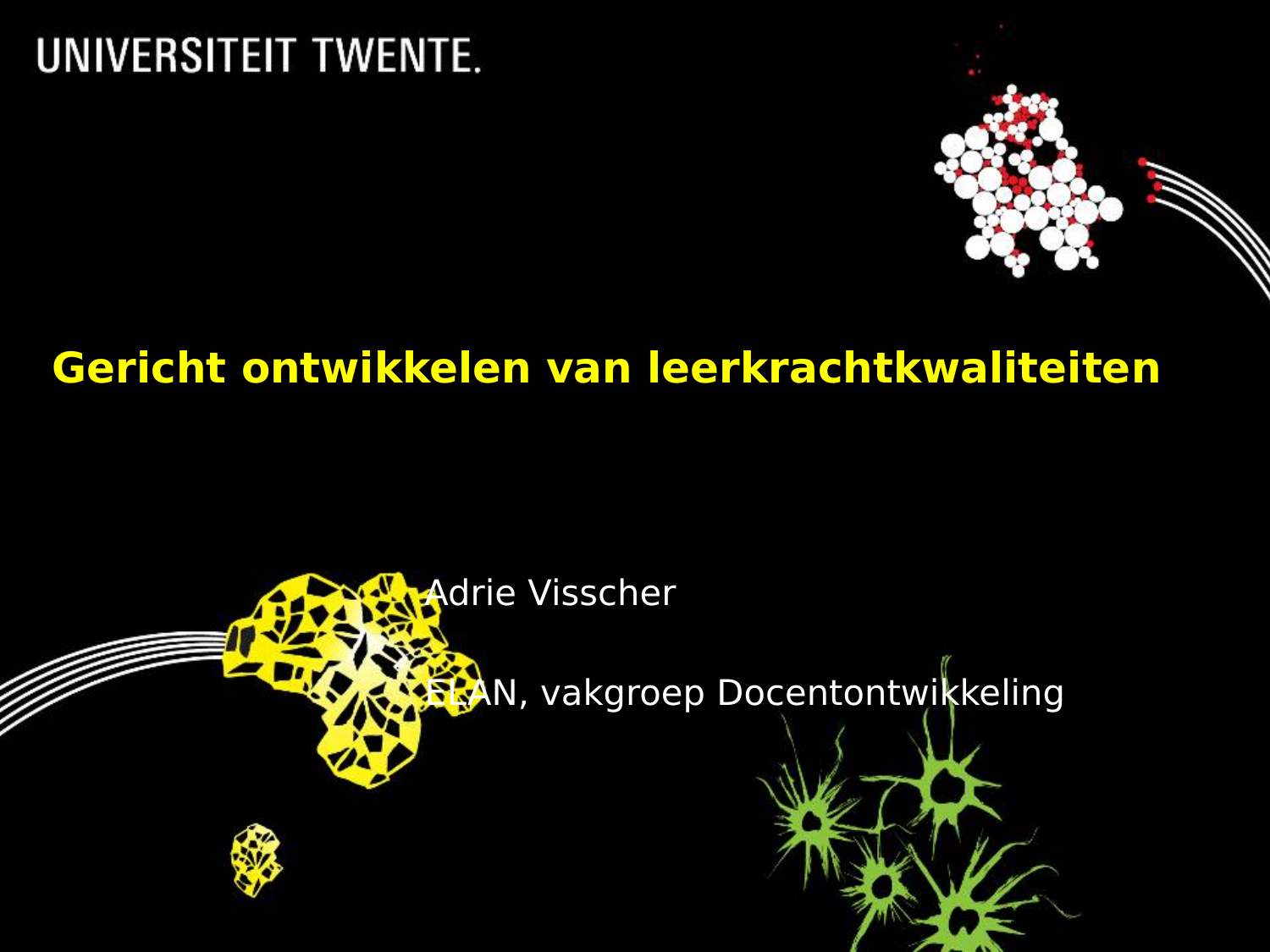

# Gericht ontwikkelen van leerkrachtkwaliteiten

								Adrie Visscher
								ELAN, vakgroep Docentontwikkeling